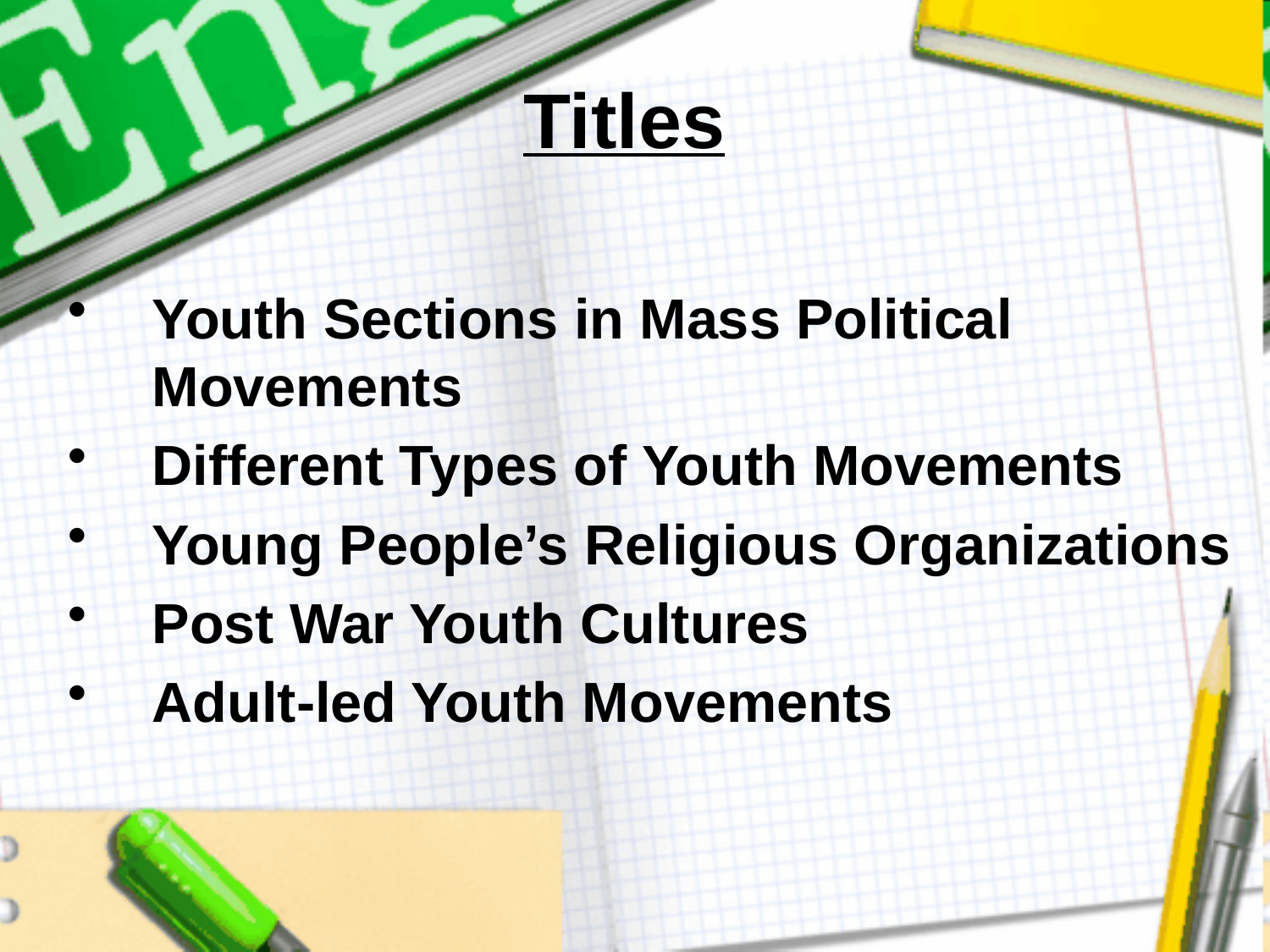

# Titles
Youth Sections in Mass Political Movements
Different Types of Youth Movements
Young People’s Religious Organizations
Post War Youth Cultures
Adult-led Youth Movements